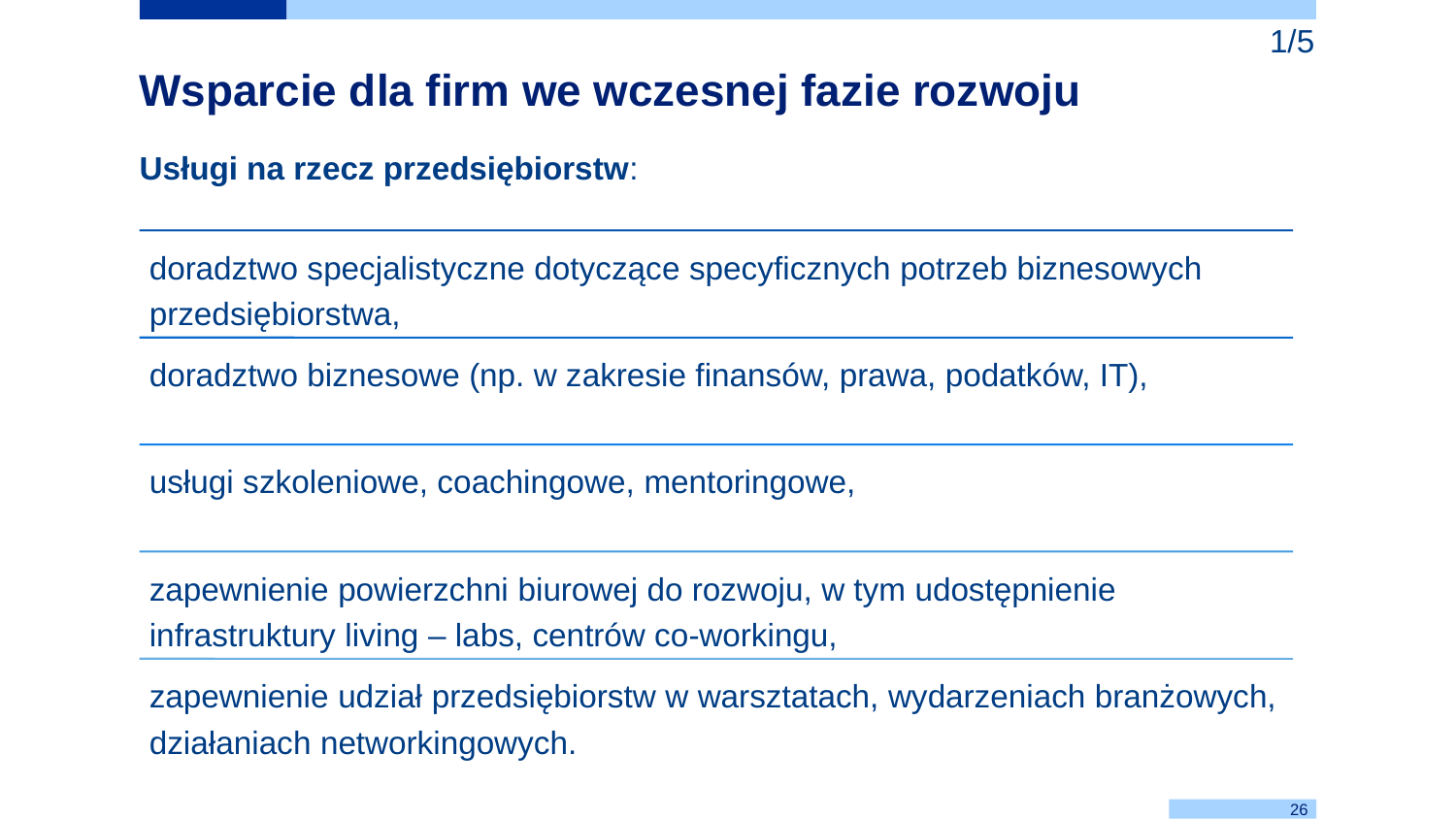

1/5
# Wsparcie dla firm we wczesnej fazie rozwoju
Usługi na rzecz przedsiębiorstw:
doradztwo specjalistyczne dotyczące specyficznych potrzeb biznesowych przedsiębiorstwa,
doradztwo biznesowe (np. w zakresie finansów, prawa, podatków, IT),
usługi szkoleniowe, coachingowe, mentoringowe,
zapewnienie powierzchni biurowej do rozwoju, w tym udostępnienie infrastruktury living – labs, centrów co-workingu,
zapewnienie udział przedsiębiorstw w warsztatach, wydarzeniach branżowych, działaniach networkingowych.
26